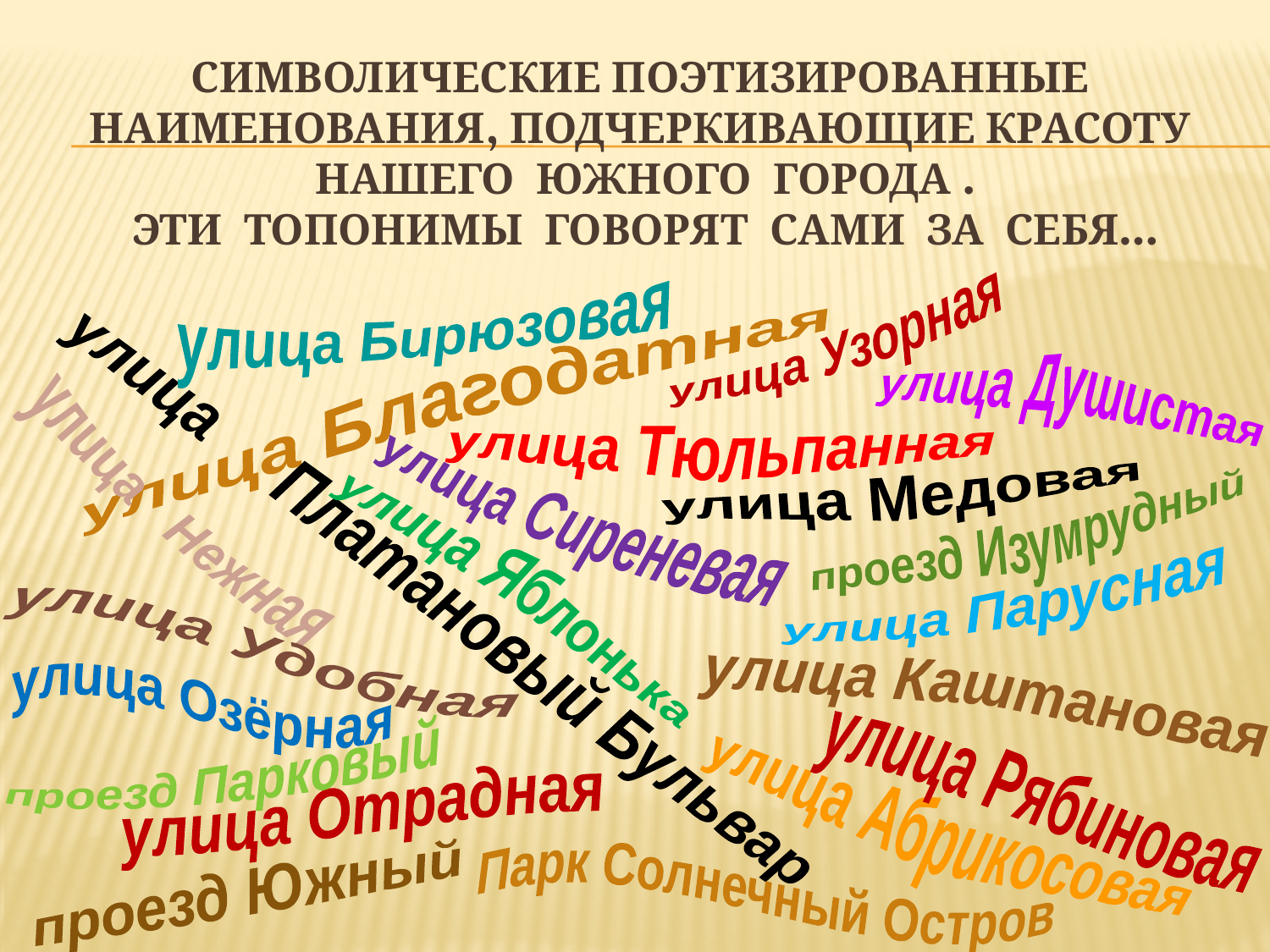

# Символические поэтизированные  Наименования, подчеркивающие красоту  нашего  южного  города . Эти  топонимы  говорят  сами  за  себя…
улица Бирюзовая
улица Узорная

улица Душистая
улица Благодатная
улица Тюльпанная
улица Сиреневая
улица   Нежная
улица Медовая
проезд Изумрудный
улица Яблонька
улица Парусная
улица     Платановый Бульвар
улица Удобная
улица Каштановая
улица Озёрная
проезд Парковый
улица Рябиновая
улица Отрадная
улица Абрикосовая
Парк Солнечный Остров
проезд Южный